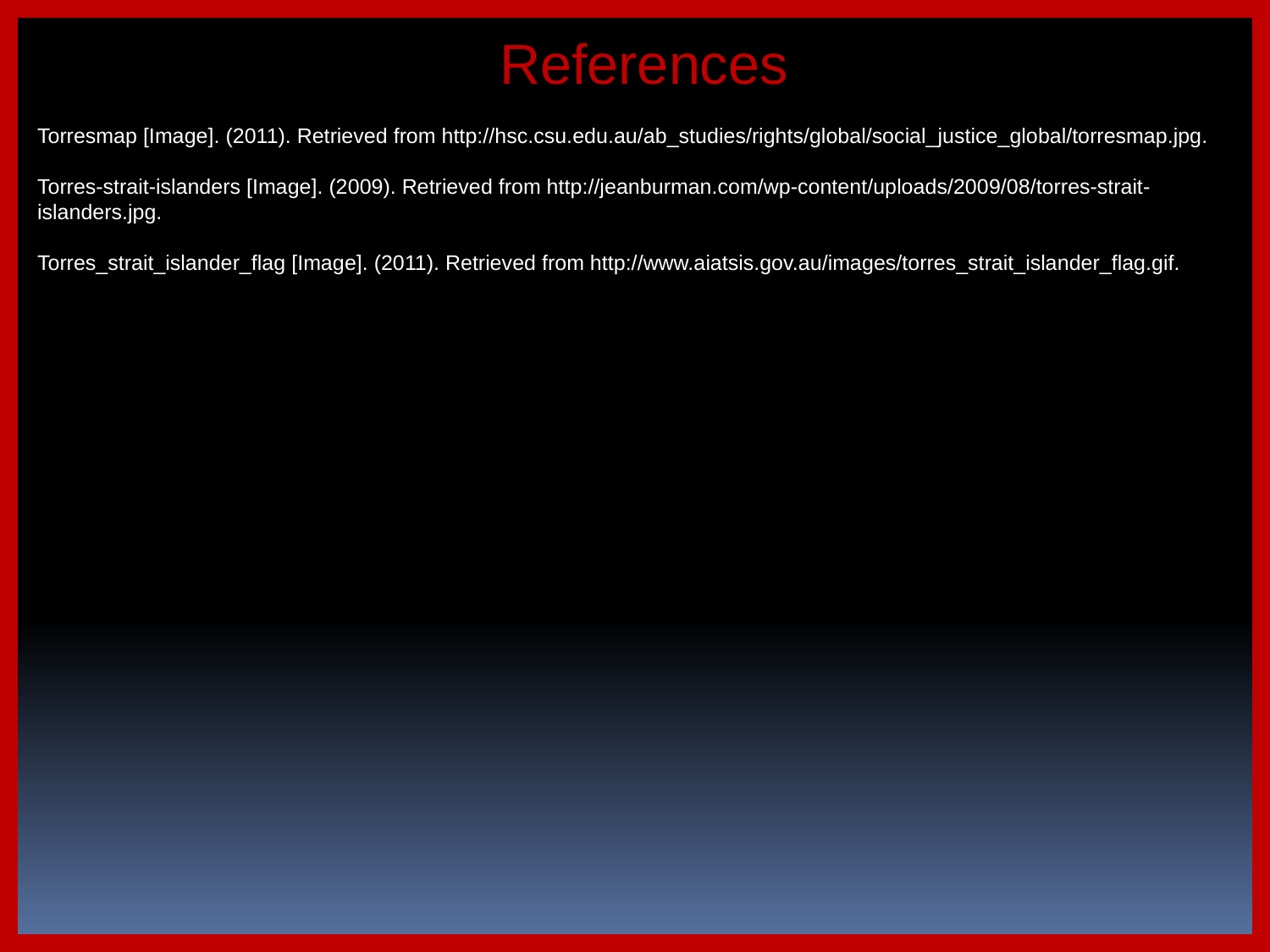

References

Torresmap [Image]. (2011). Retrieved from http://hsc.csu.edu.au/ab_studies/rights/global/social_justice_global/torresmap.jpg.

Torres-strait-islanders [Image]. (2009). Retrieved from http://jeanburman.com/wp-content/uploads/2009/08/torres-strait-islanders.jpg.

Torres_strait_islander_flag [Image]. (2011). Retrieved from http://www.aiatsis.gov.au/images/torres_strait_islander_flag.gif.